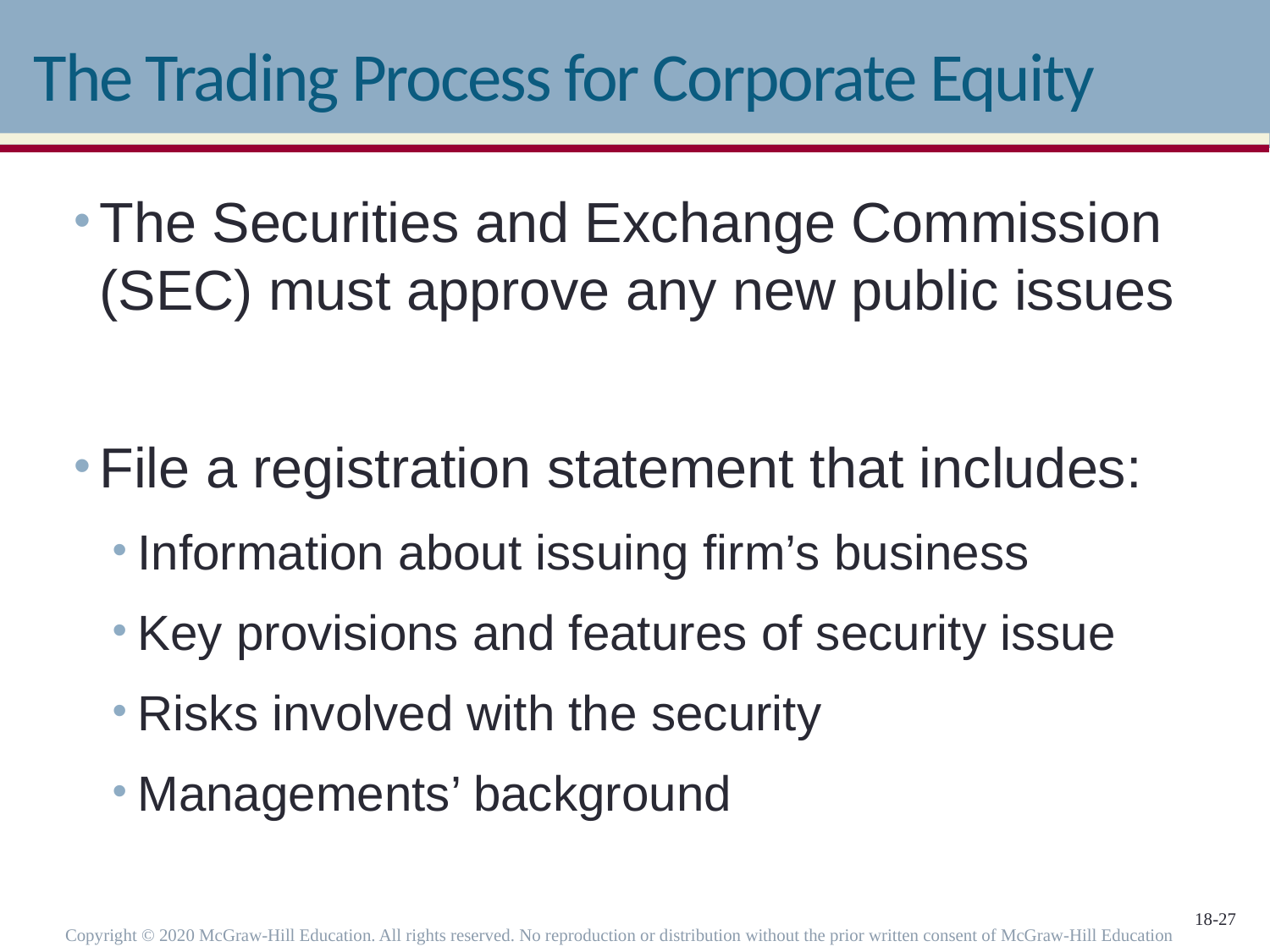

# The Trading Process for Corporate Equity
The Securities and Exchange Commission (SEC) must approve any new public issues

File a registration statement that includes:
Information about issuing firm’s business
Key provisions and features of security issue
Risks involved with the security
Managements’ background
Copyright © 2020 McGraw-Hill Education. All rights reserved. No reproduction or distribution without the prior written consent of McGraw-Hill Education